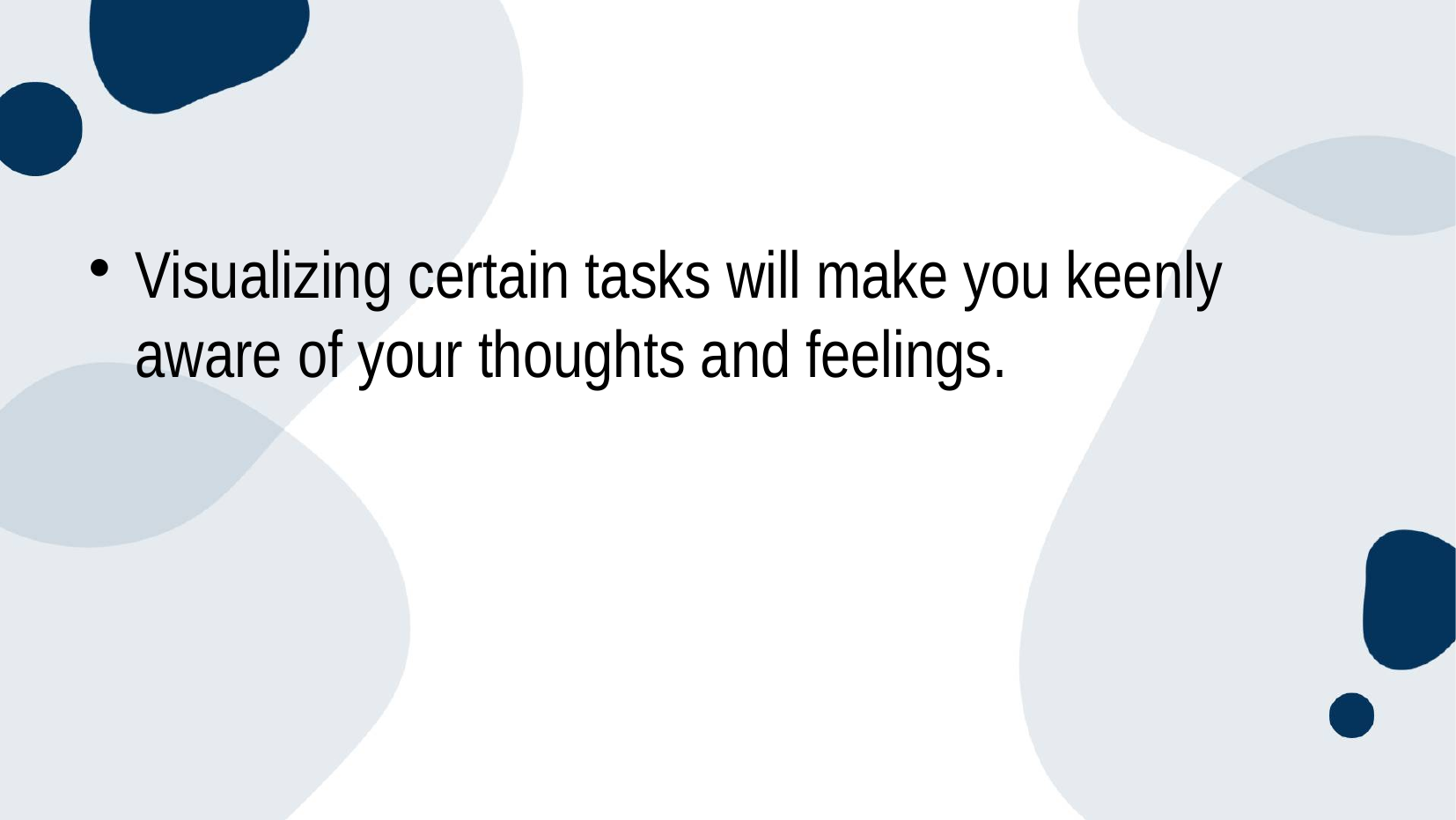

Visualizing certain tasks will make you keenly aware of your thoughts and feelings.